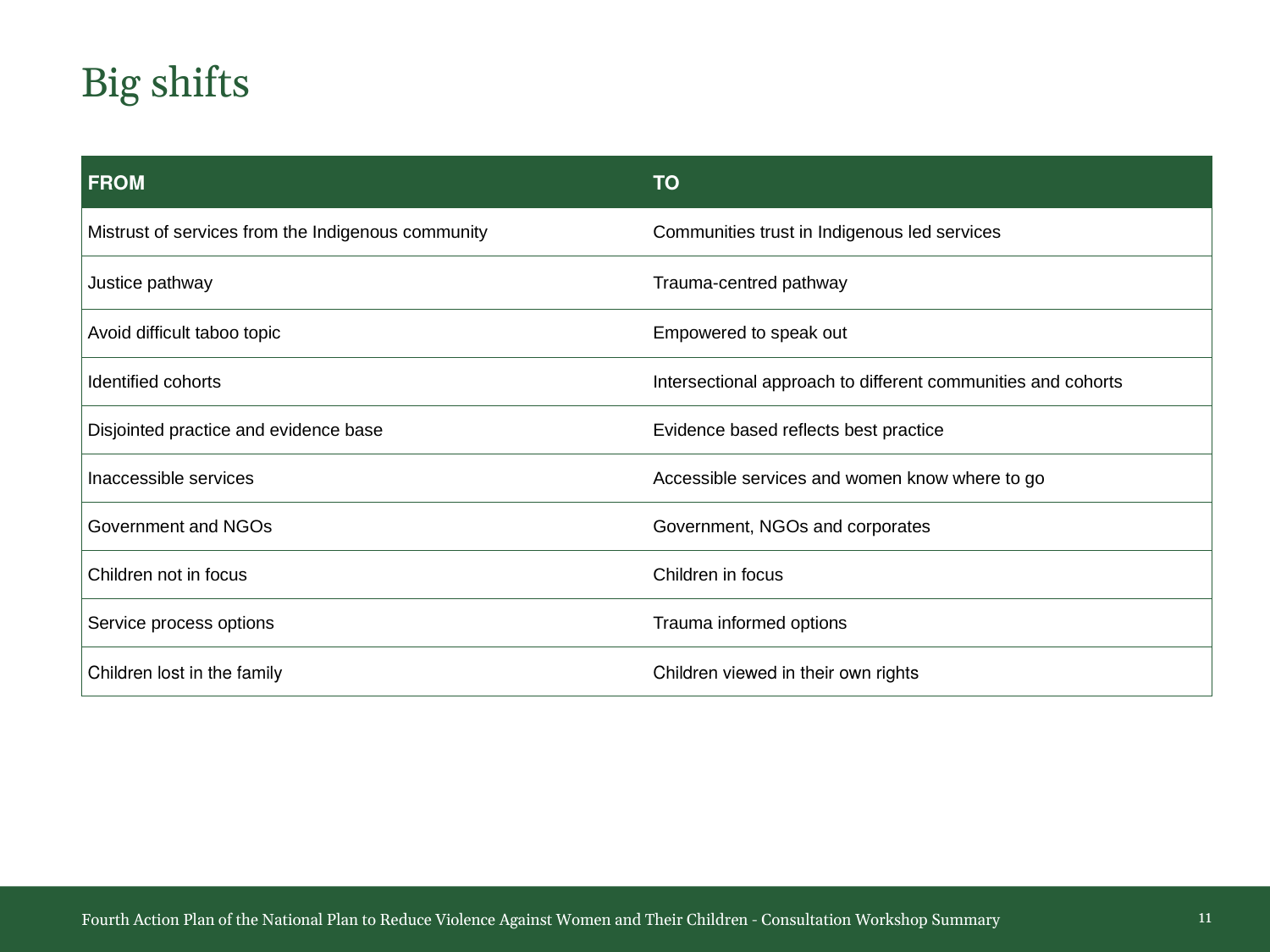

# Big shifts
| FROM | TO |
| --- | --- |
| Mistrust of services from the Indigenous community | Communities trust in Indigenous led services |
| Justice pathway | Trauma-centred pathway |
| Avoid difficult taboo topic | Empowered to speak out |
| Identified cohorts | Intersectional approach to different communities and cohorts |
| Disjointed practice and evidence base | Evidence based reflects best practice |
| Inaccessible services | Accessible services and women know where to go |
| Government and NGOs | Government, NGOs and corporates |
| Children not in focus | Children in focus |
| Service process options | Trauma informed options |
| Children lost in the family | Children viewed in their own rights |
11
Fourth Action Plan of the National Plan to Reduce Violence Against Women and Their Children - Consultation Workshop Summary